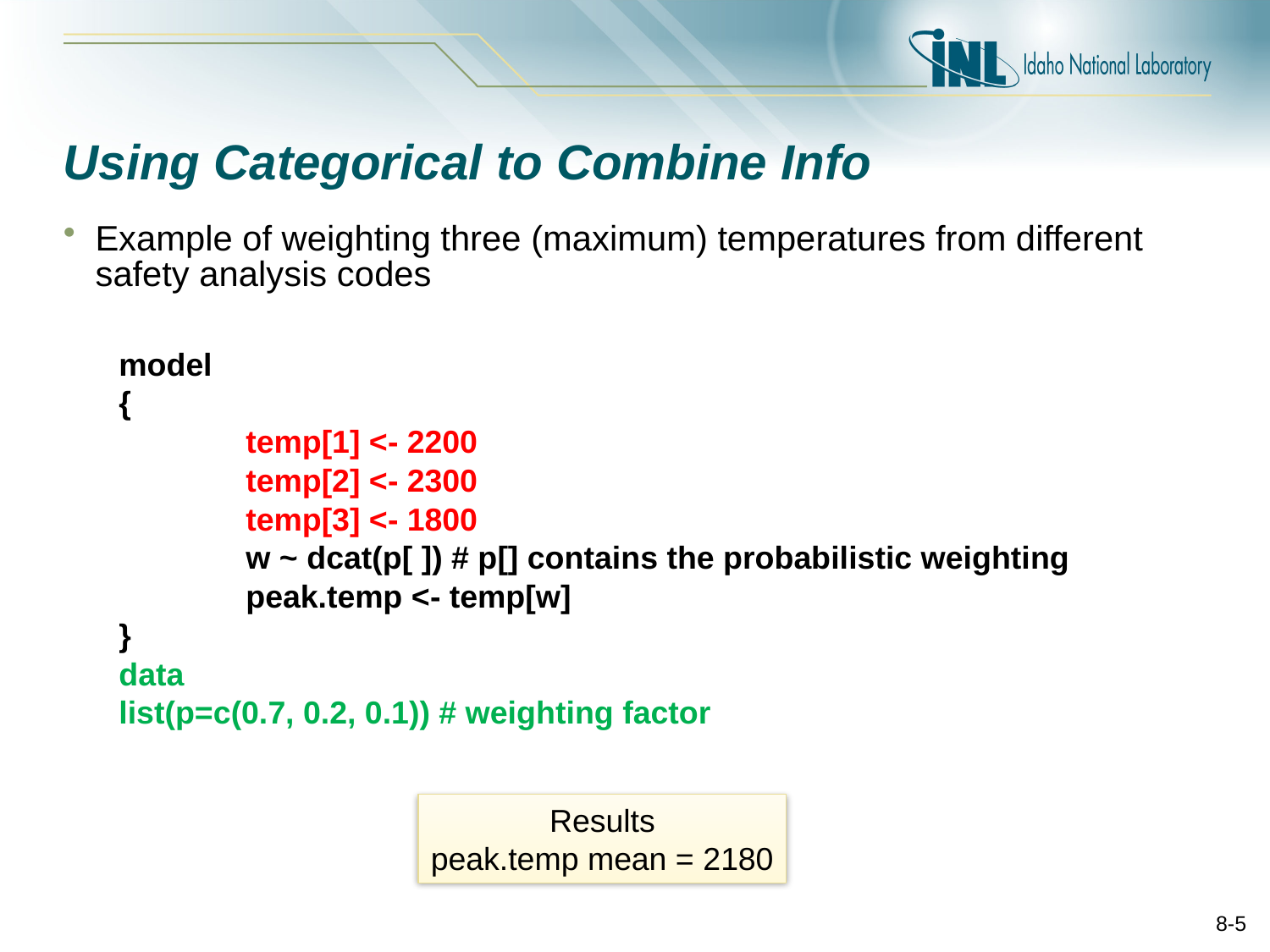

# Using Categorical to Combine Info
Example of weighting three (maximum) temperatures from different safety analysis codes

model
{
	temp[1] <- 2200
	temp[2] <- 2300
	temp[3] <- 1800
	w ~ dcat(p[ ]) # p[] contains the probabilistic weighting
	peak.temp <- temp[w]
}
data
list(p=c(0.7, 0.2, 0.1)) # weighting factor
Results
peak.temp mean = 2180
8-5